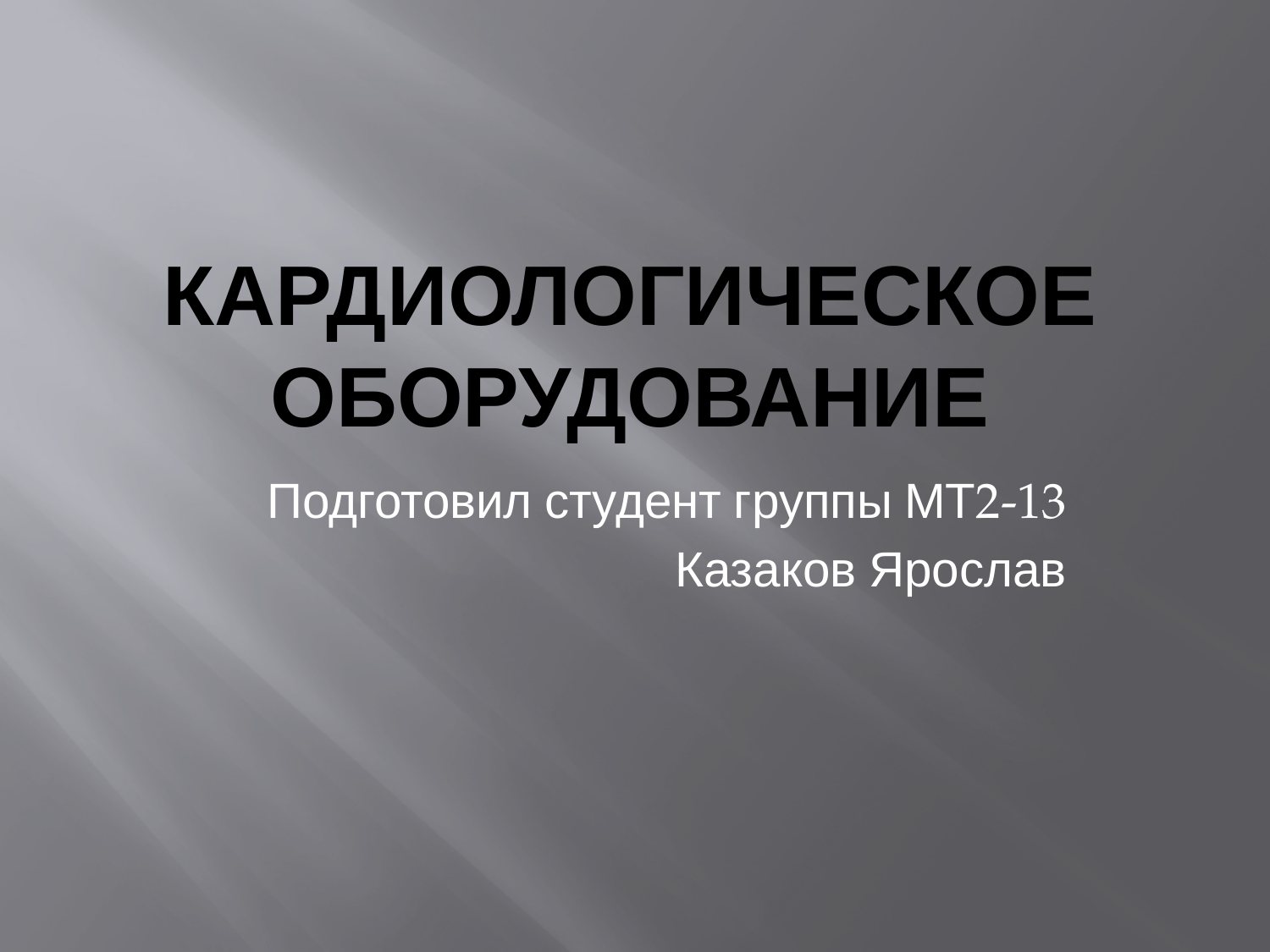

# Кардиологическое оборудование
Подготовил студент группы МТ2-13
Казаков Ярослав